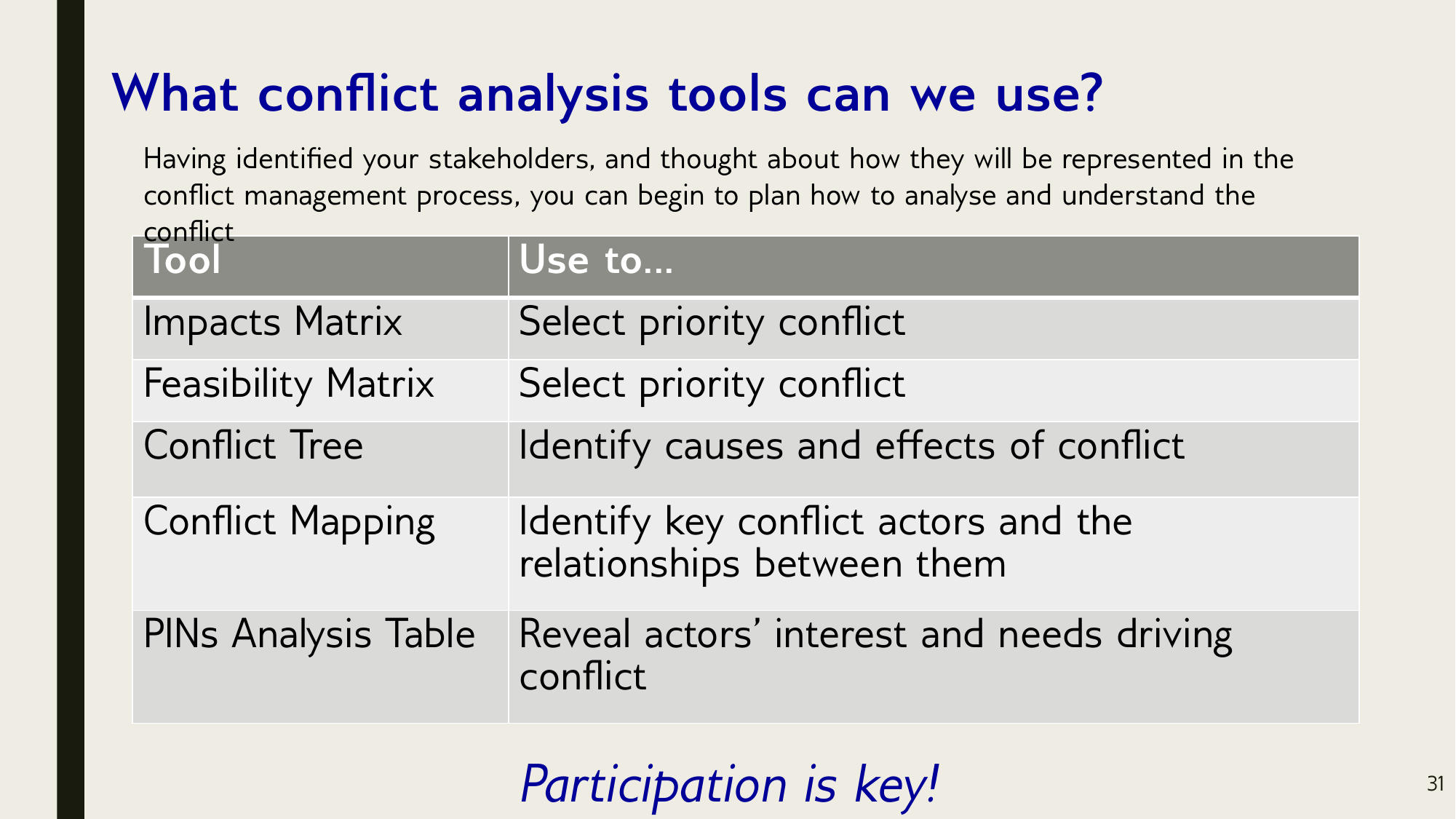

# What conflict analysis tools can we use?
Having identified your stakeholders, and thought about how they will be represented in the conflict management process, you can begin to plan how to analyse and understand the conflict
| Tool | Use to... |
| --- | --- |
| Impacts Matrix | Select priority conflict |
| Feasibility Matrix | Select priority conflict |
| Conflict Tree | Identify causes and effects of conflict |
| Conflict Mapping | Identify key conflict actors and the relationships between them |
| PINs Analysis Table | Reveal actors’ interest and needs driving conflict |
Participation is key!
31